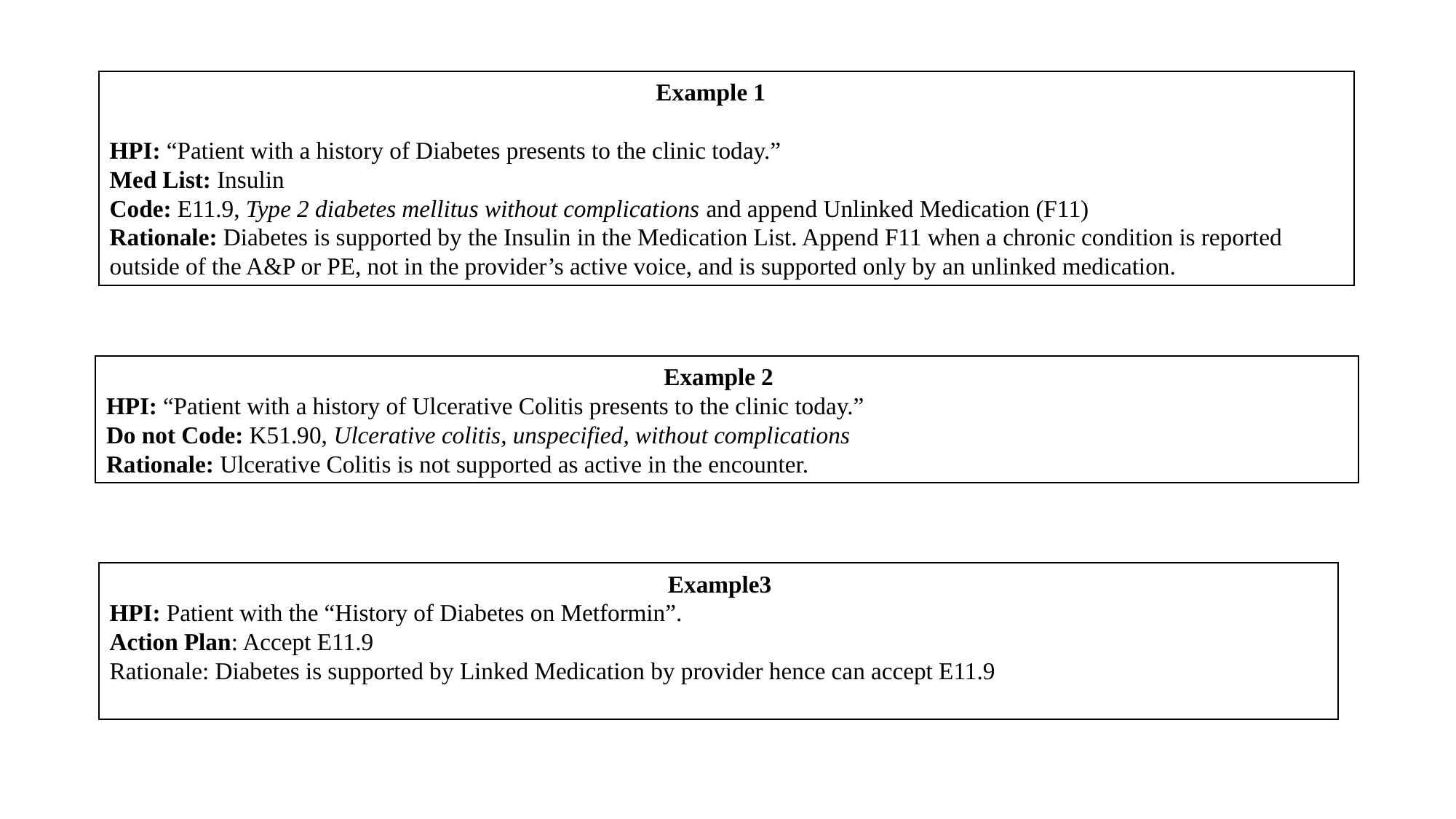

Example 1

HPI: “Patient with a history of Diabetes presents to the clinic today.”
Med List: Insulin
Code: E11.9, Type 2 diabetes mellitus without complications and append Unlinked Medication (F11)
Rationale: Diabetes is supported by the Insulin in the Medication List. Append F11 when a chronic condition is reported outside of the A&P or PE, not in the provider’s active voice, and is supported only by an unlinked medication.
Example 2
HPI: “Patient with a history of Ulcerative Colitis presents to the clinic today.”
Do not Code: K51.90, Ulcerative colitis, unspecified, without complications
Rationale: Ulcerative Colitis is not supported as active in the encounter.
                                                                                             Example3
HPI: Patient with the “History of Diabetes on Metformin”.
Action Plan: Accept E11.9
Rationale: Diabetes is supported by Linked Medication by provider hence can accept E11.9